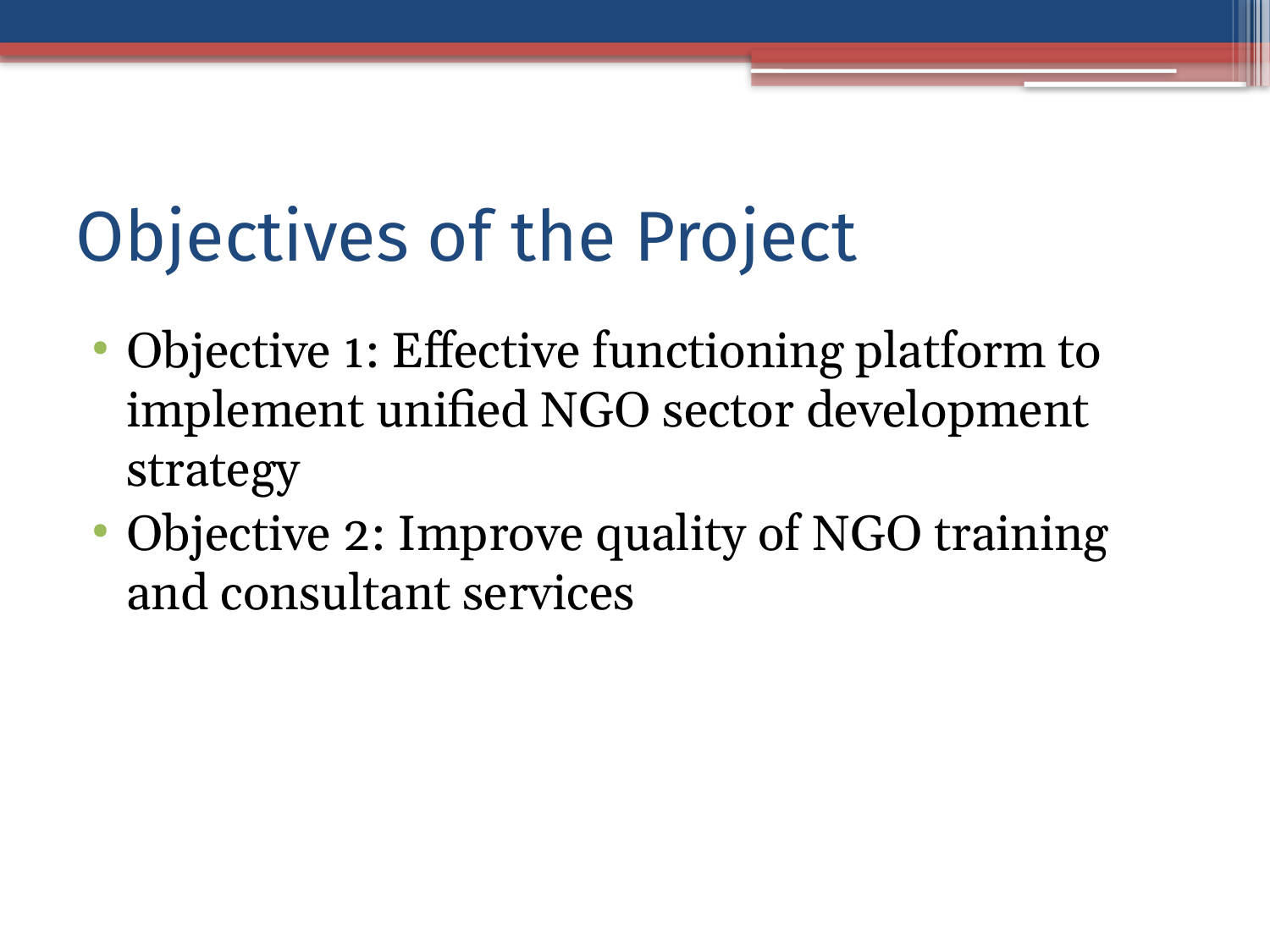

# Objectives of the Project
Objective 1: Effective functioning platform to implement unified NGO sector development strategy
Objective 2: Improve quality of NGO training and consultant services